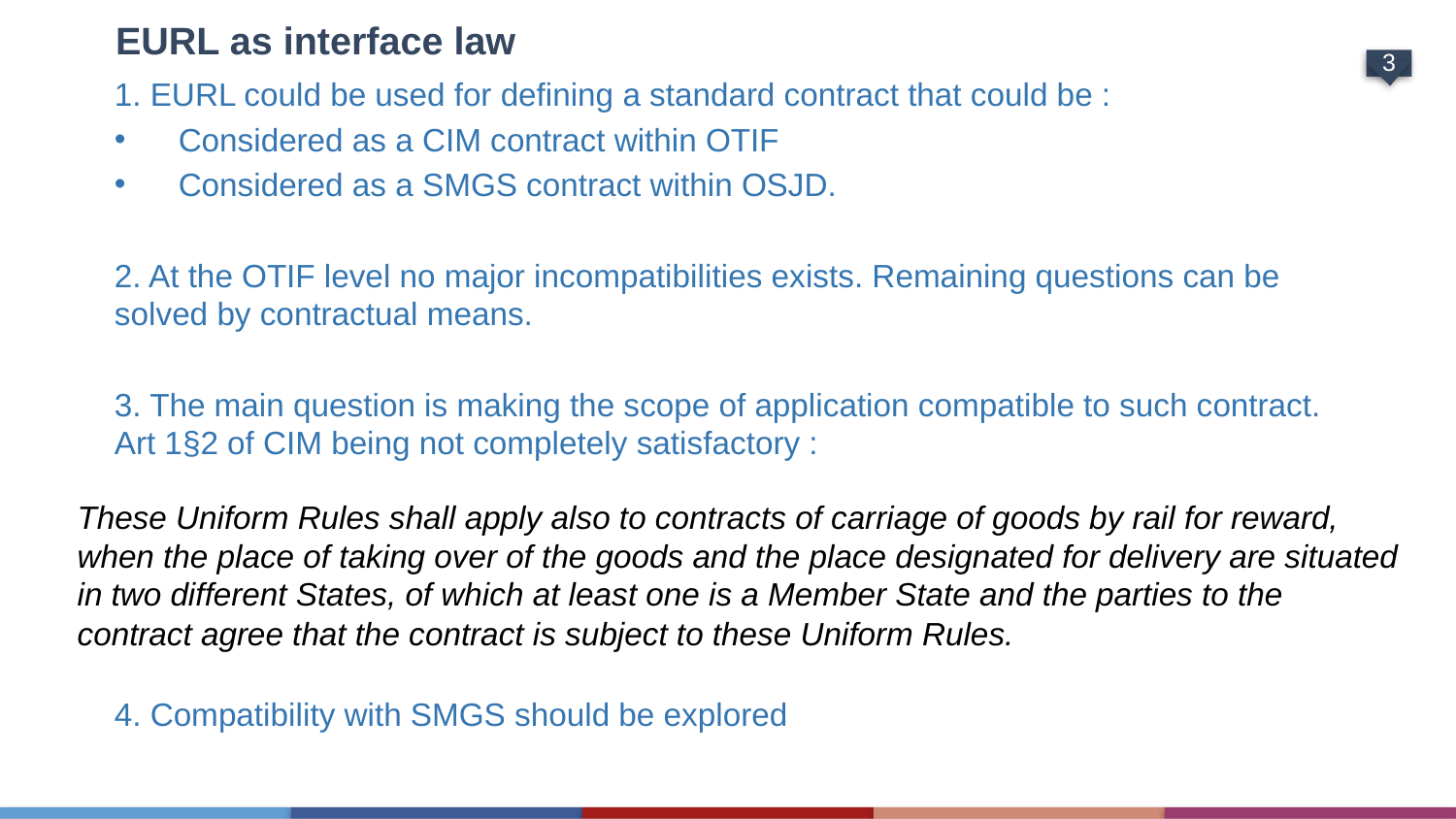

# EURL as interface law
1. EURL could be used for defining a standard contract that could be :
Considered as a CIM contract within OTIF
Considered as a SMGS contract within OSJD.

2. At the OTIF level no major incompatibilities exists. Remaining questions can be solved by contractual means.

3. The main question is making the scope of application compatible to such contract. Art 1§2 of CIM being not completely satisfactory :

4. Compatibility with SMGS should be explored

These Uniform Rules shall apply also to contracts of carriage of goods by rail for reward, when the place of taking over of the goods and the place designated for delivery are situated in two different States, of which at least one is a Member State and the parties to the contract agree that the contract is subject to these Uniform Rules.